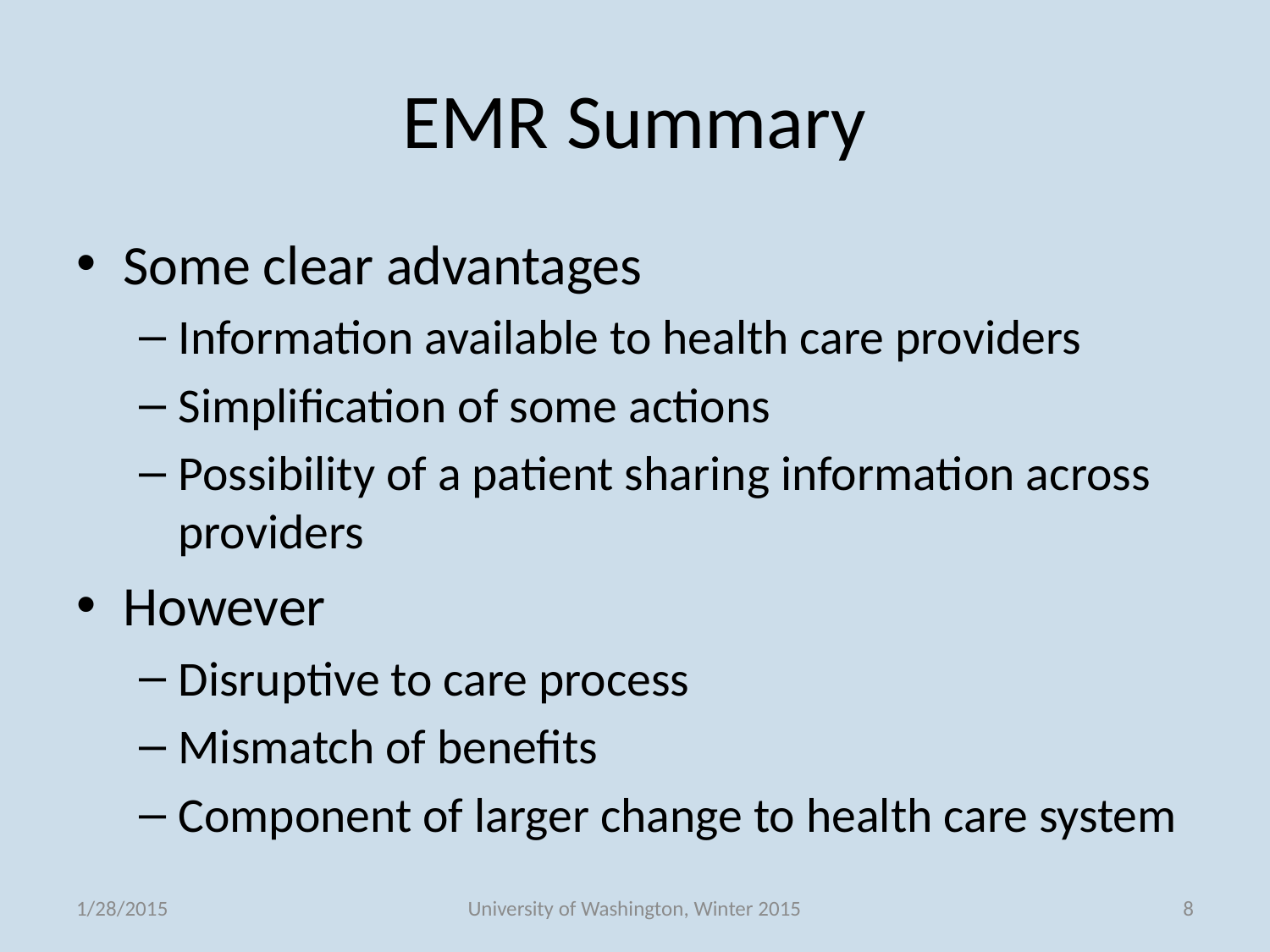

# EMR Summary
Some clear advantages
Information available to health care providers
Simplification of some actions
Possibility of a patient sharing information across providers
However
Disruptive to care process
Mismatch of benefits
Component of larger change to health care system

1/28/2015
University of Washington, Winter 2015
8